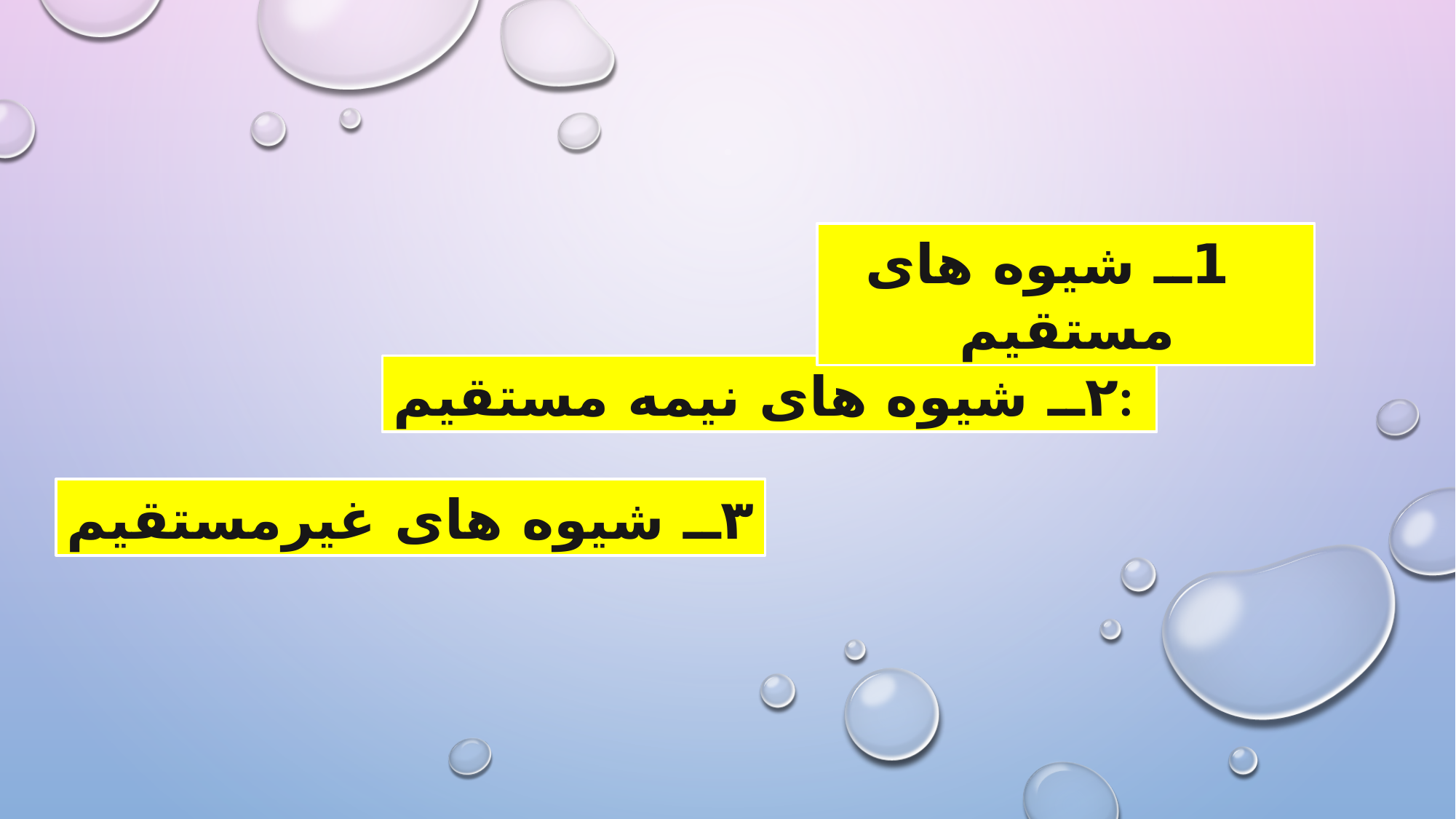

1ــ شيوه های مستقيم
٢ــ شيوه های نيمه مستقيم:
٣ــ شيوه های غيرمستقيم